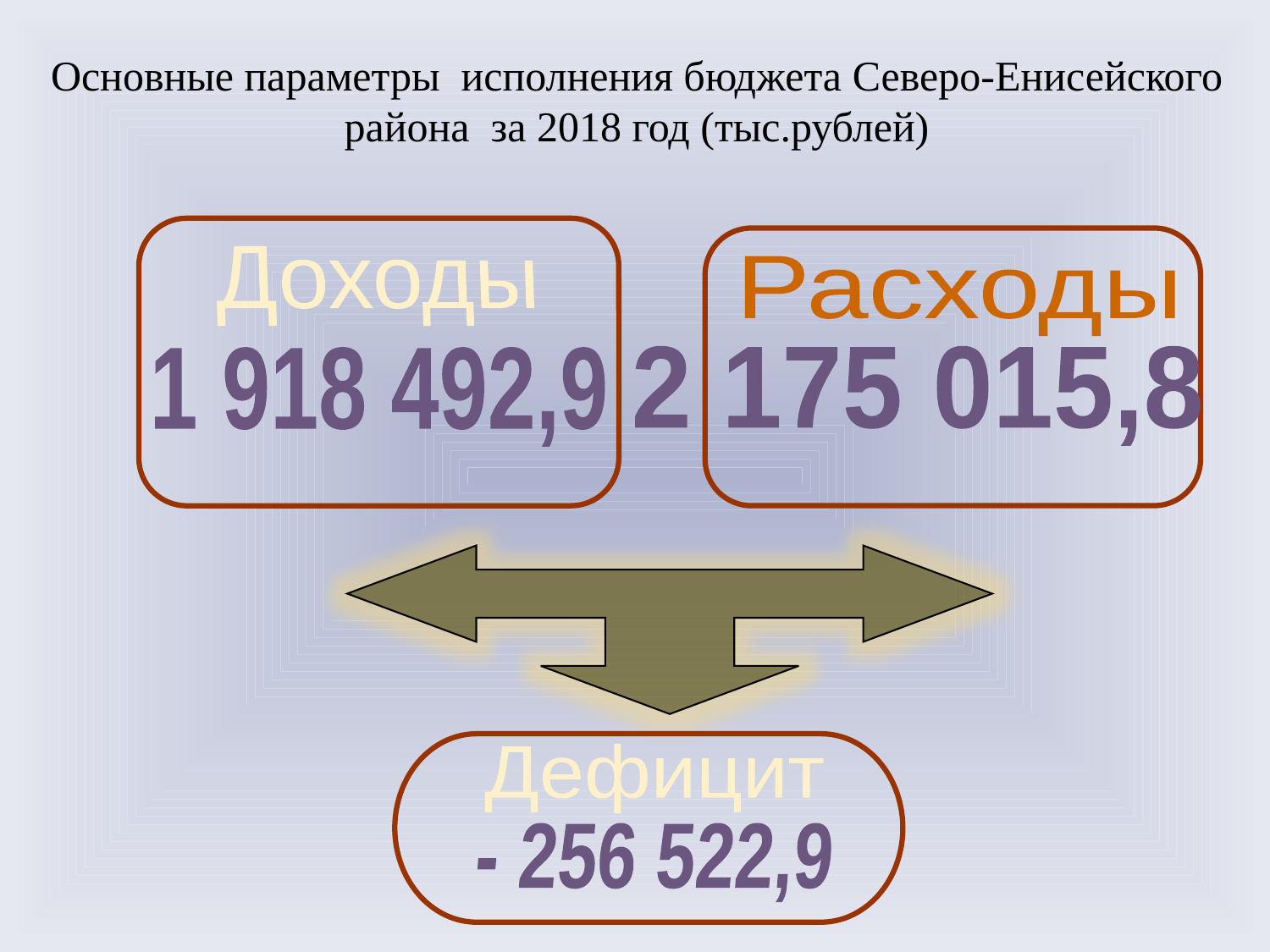

# Основные параметры  исполнения бюджета Северо-Енисейского района  за 2018 год (тыс.рублей)

Доходы
 Расходы
    2 175 015,8
1 918 492,9

Дефицит
- 256 522,9